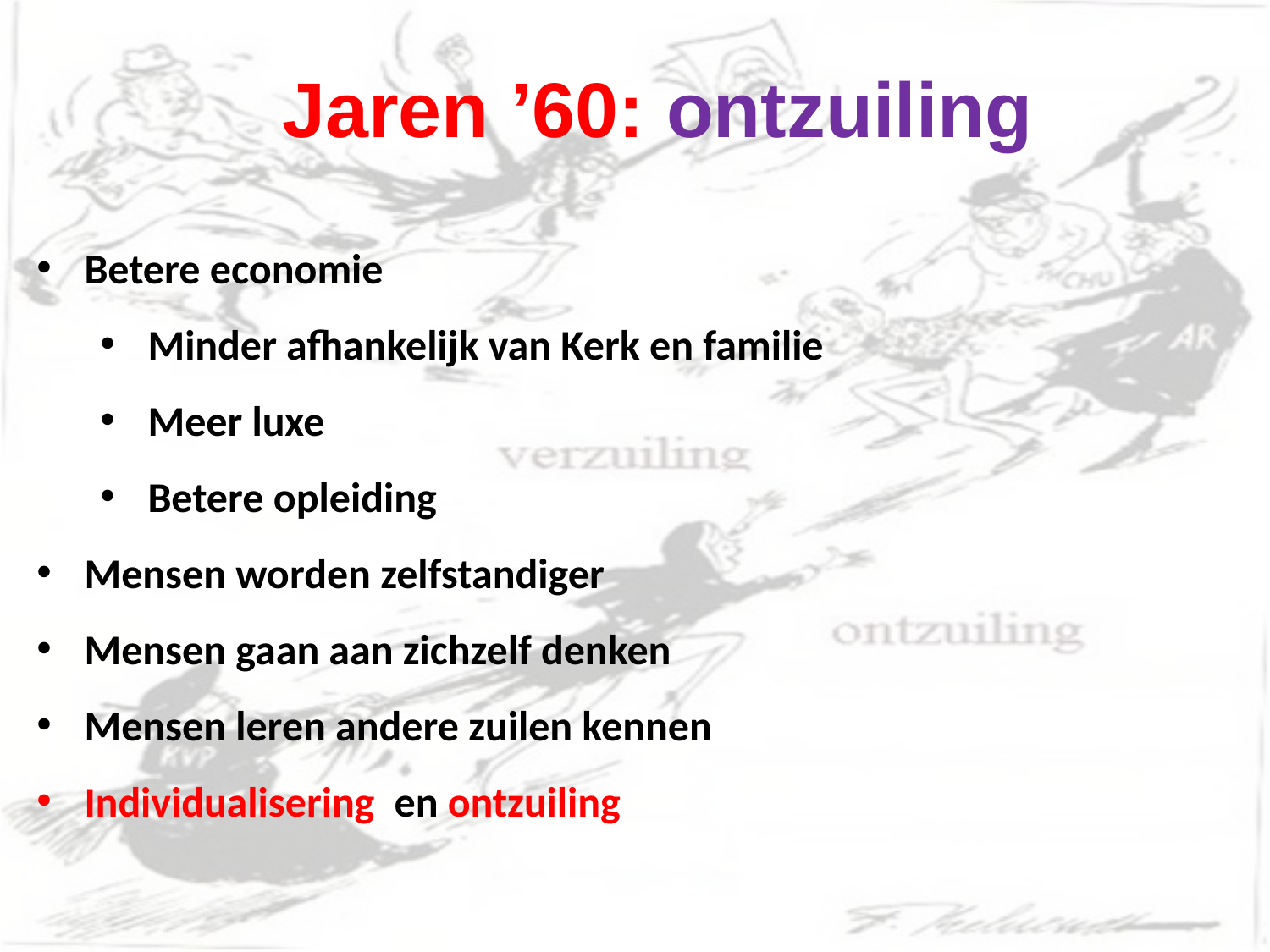

# Jaren ’60: ontzuiling
Betere economie
Minder afhankelijk van Kerk en familie
Meer luxe
Betere opleiding
Mensen worden zelfstandiger
Mensen gaan aan zichzelf denken
Mensen leren andere zuilen kennen
Individualisering  en ontzuiling